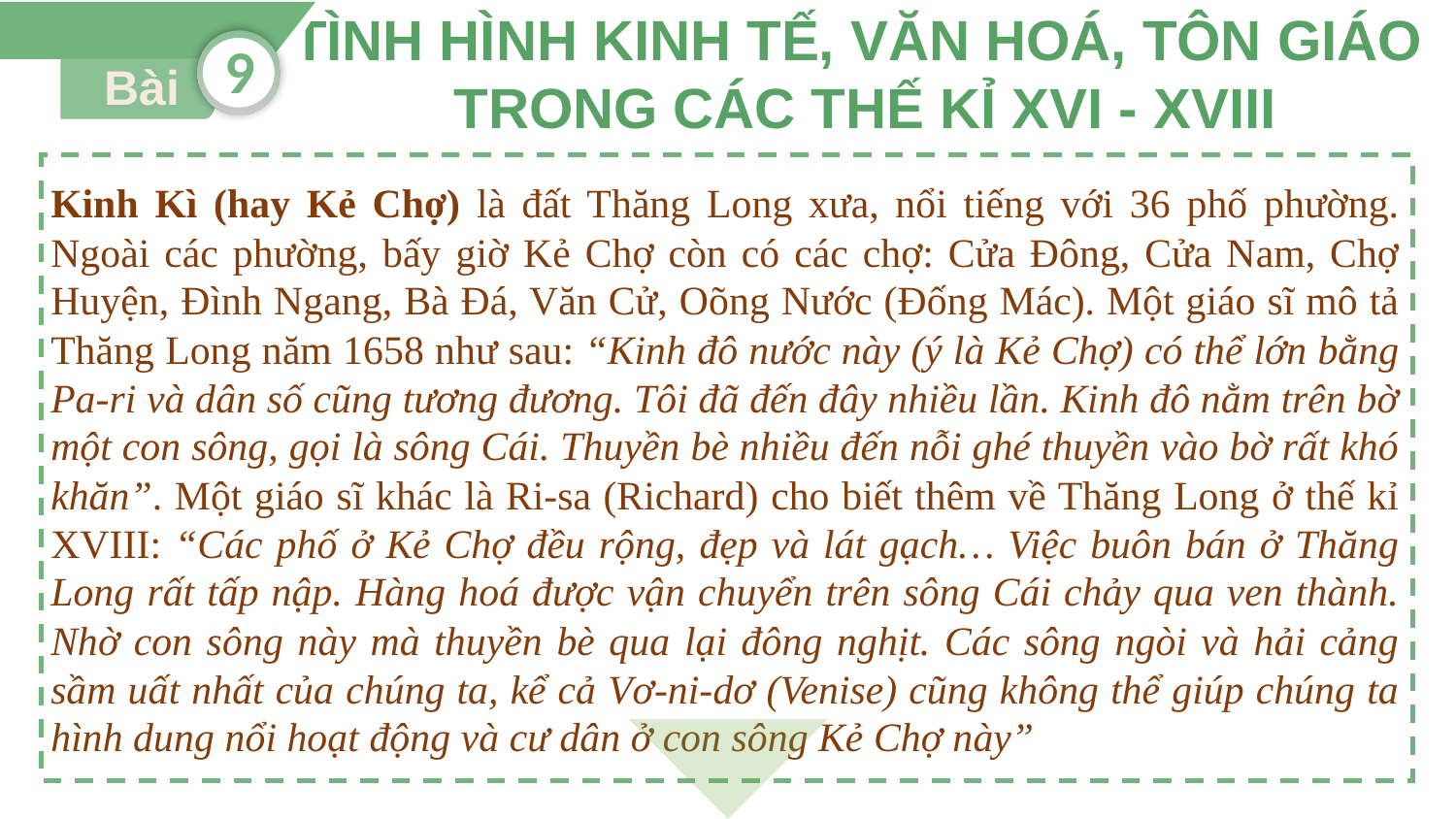

TÌNH HÌNH KINH TẾ, VĂN HOÁ, TÔN GIÁO
TRONG CÁC THẾ KỈ XVI - XVIII

9

Bài

Kinh Kì (hay Kẻ Chợ) là đất Thăng Long xưa, nổi tiếng với 36 phố phường. Ngoài các phường, bấy giờ Kẻ Chợ còn có các chợ: Cửa Đông, Cửa Nam, Chợ Huyện, Đình Ngang, Bà Đá, Văn Cử, Oõng Nước (Đống Mác). Một giáo sĩ mô tả Thăng Long năm 1658 như sau: “Kinh đô nước này (ý là Kẻ Chợ) có thể lớn bằng Pa-ri và dân số cũng tương đương. Tôi đã đến đây nhiều lần. Kinh đô nằm trên bờ một con sông, gọi là sông Cái. Thuyền bè nhiều đến nỗi ghé thuyền vào bờ rất khó khăn”. Một giáo sĩ khác là Ri-sa (Richard) cho biết thêm về Thăng Long ở thế kỉ XVIII: “Các phố ở Kẻ Chợ đều rộng, đẹp và lát gạch… Việc buôn bán ở Thăng Long rất tấp nập. Hàng hoá được vận chuyển trên sông Cái chảy qua ven thành. Nhờ con sông này mà thuyền bè qua lại đông nghịt. Các sông ngòi và hải cảng sầm uất nhất của chúng ta, kể cả Vơ-ni-dơ (Venise) cũng không thể giúp chúng ta hình dung nổi hoạt động và cư dân ở con sông Kẻ Chợ này”